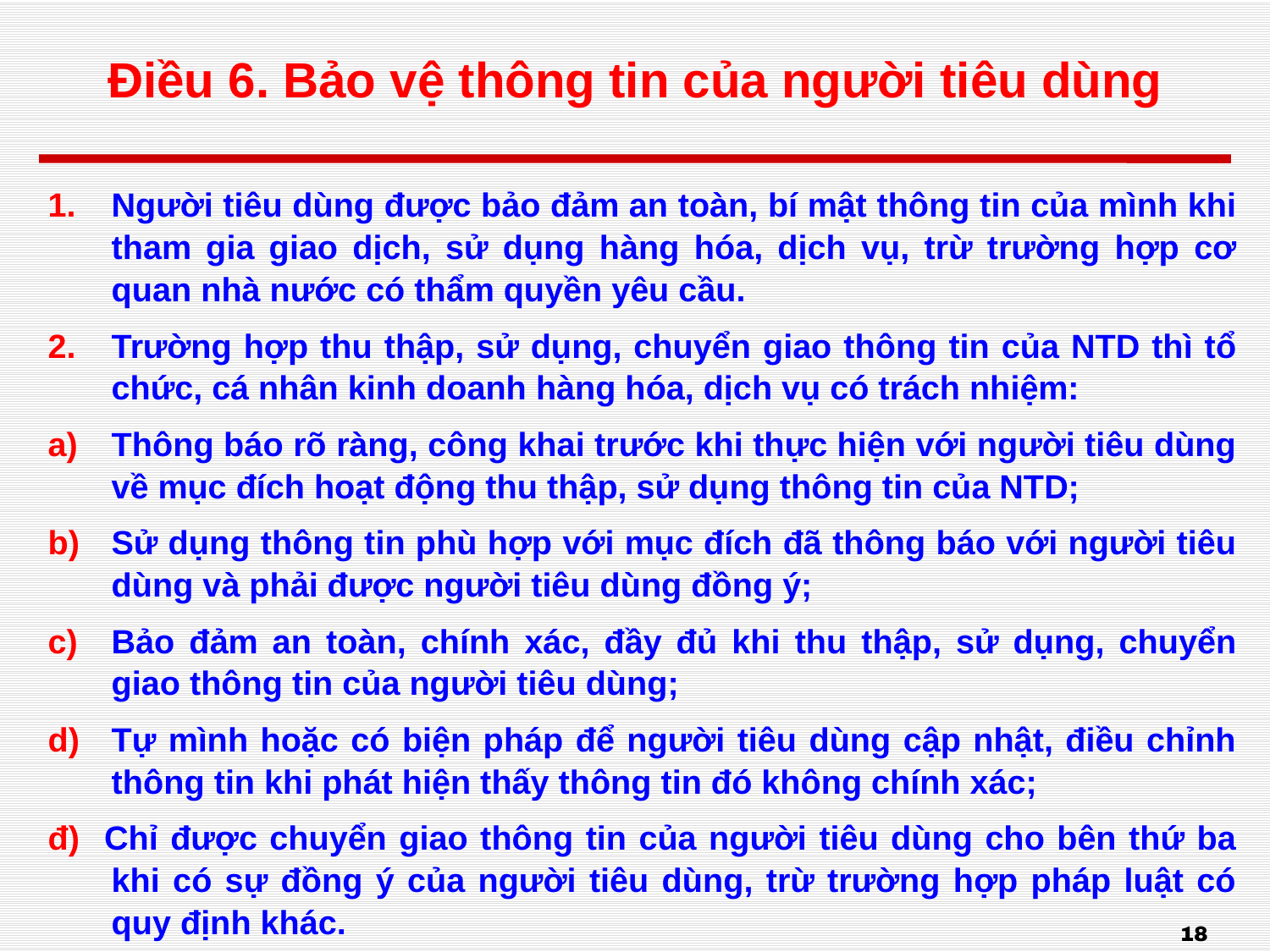

# Điều 6. Bảo vệ thông tin của người tiêu dùng
Người tiêu dùng được bảo đảm an toàn, bí mật thông tin của mình khi tham gia giao dịch, sử dụng hàng hóa, dịch vụ, trừ trường hợp cơ quan nhà nước có thẩm quyền yêu cầu.
Trường hợp thu thập, sử dụng, chuyển giao thông tin của NTD thì tổ chức, cá nhân kinh doanh hàng hóa, dịch vụ có trách nhiệm:
Thông báo rõ ràng, công khai trước khi thực hiện với người tiêu dùng về mục đích hoạt động thu thập, sử dụng thông tin của NTD;
Sử dụng thông tin phù hợp với mục đích đã thông báo với người tiêu dùng và phải được người tiêu dùng đồng ý;
Bảo đảm an toàn, chính xác, đầy đủ khi thu thập, sử dụng, chuyển giao thông tin của người tiêu dùng;
Tự mình hoặc có biện pháp để người tiêu dùng cập nhật, điều chỉnh thông tin khi phát hiện thấy thông tin đó không chính xác;
đ)  Chỉ được chuyển giao thông tin của người tiêu dùng cho bên thứ ba khi có sự đồng ý của người tiêu dùng, trừ trường hợp pháp luật có quy định khác.